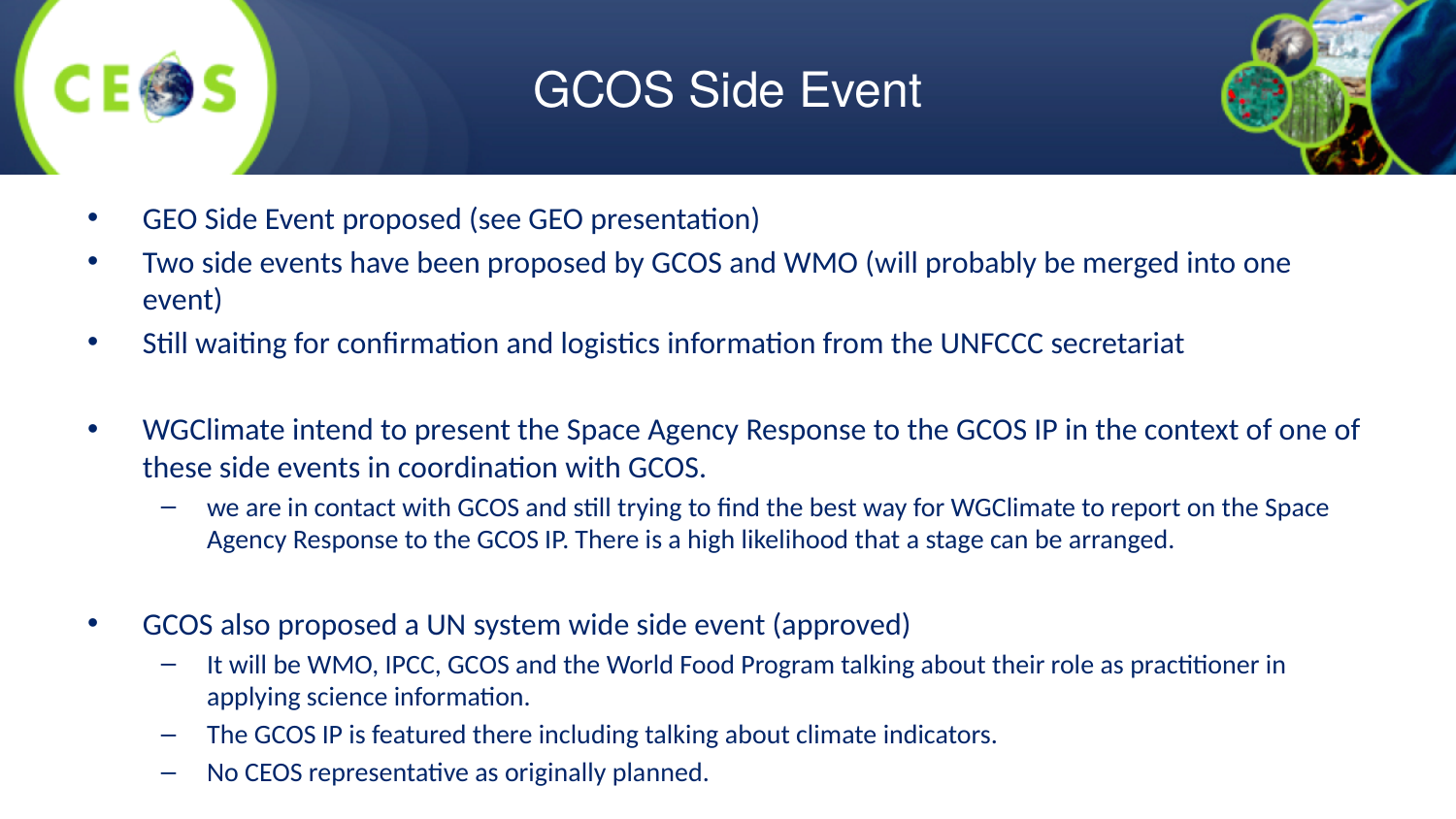

# GCOS Side Event
GEO Side Event proposed (see GEO presentation)
Two side events have been proposed by GCOS and WMO (will probably be merged into one event)
Still waiting for confirmation and logistics information from the UNFCCC secretariat

WGClimate intend to present the Space Agency Response to the GCOS IP in the context of one of these side events in coordination with GCOS.
we are in contact with GCOS and still trying to find the best way for WGClimate to report on the Space Agency Response to the GCOS IP. There is a high likelihood that a stage can be arranged.

GCOS also proposed a UN system wide side event (approved)
It will be WMO, IPCC, GCOS and the World Food Program talking about their role as practitioner in applying science information.
The GCOS IP is featured there including talking about climate indicators.
No CEOS representative as originally planned.